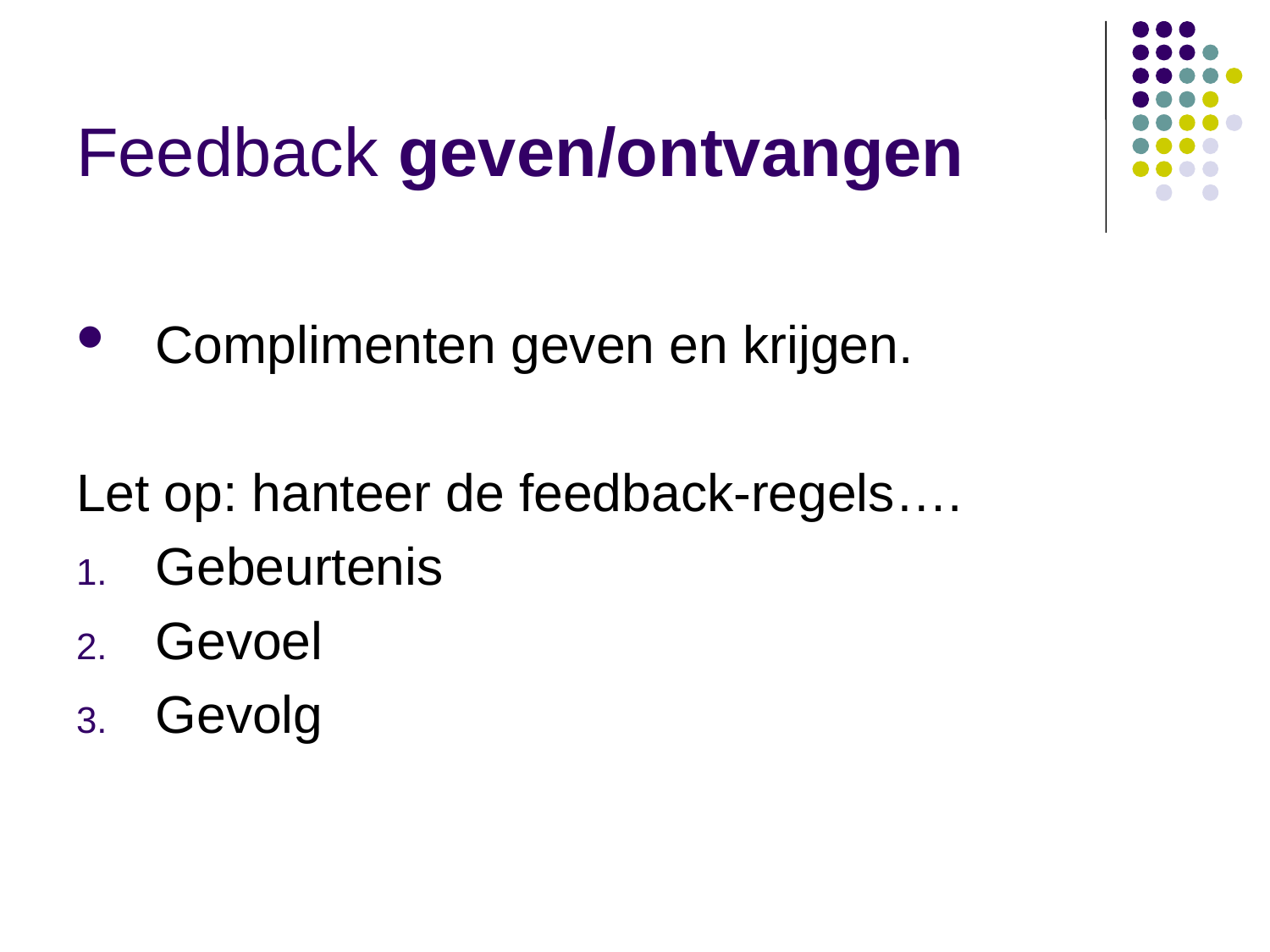

# Feedback geven/ontvangen

Complimenten geven en krijgen.

Let op: hanteer de feedback-regels….
Gebeurtenis
Gevoel
Gevolg